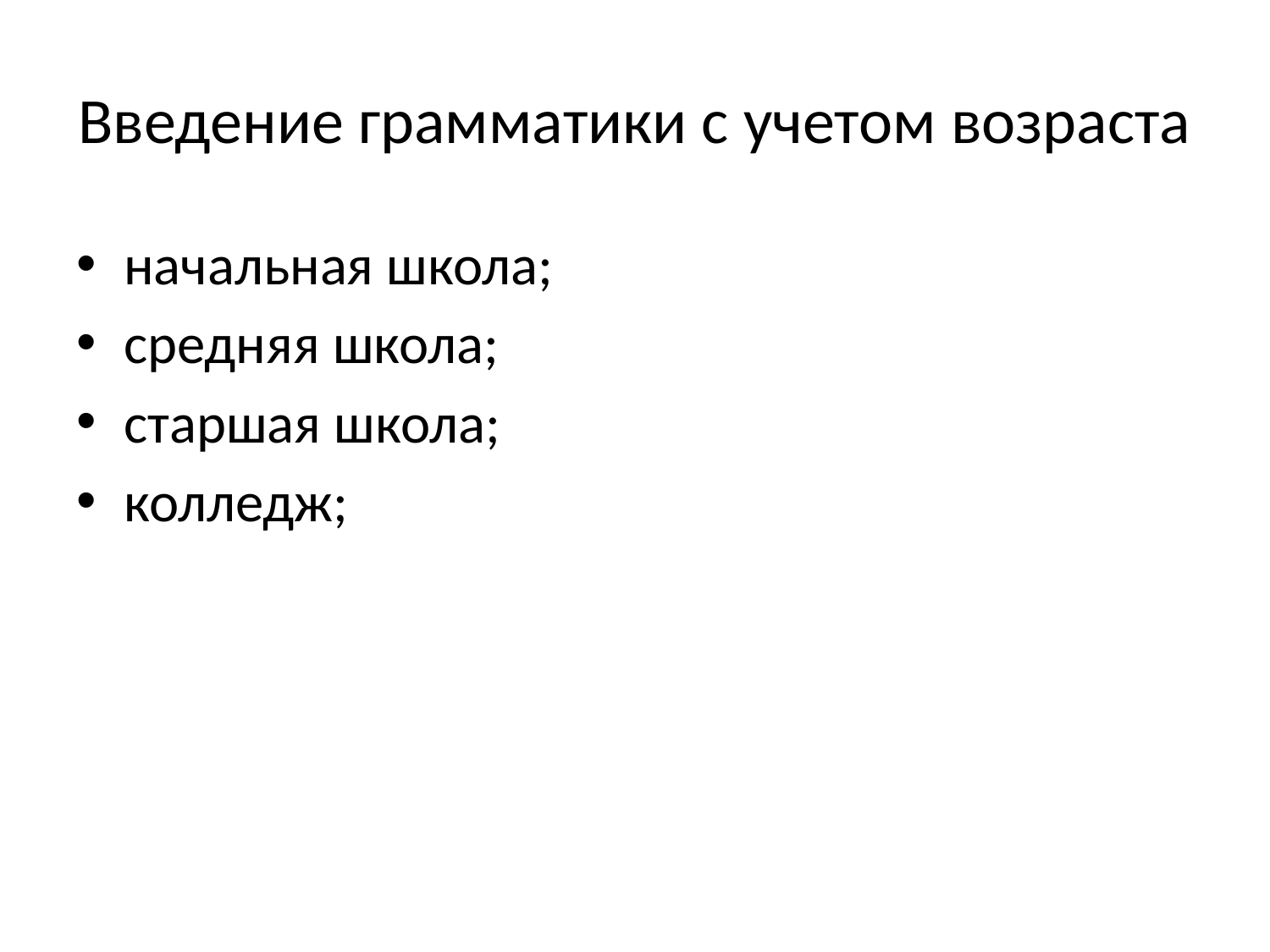

# Введение грамматики с учетом возраста
начальная школа;
средняя школа;
старшая школа;
колледж;